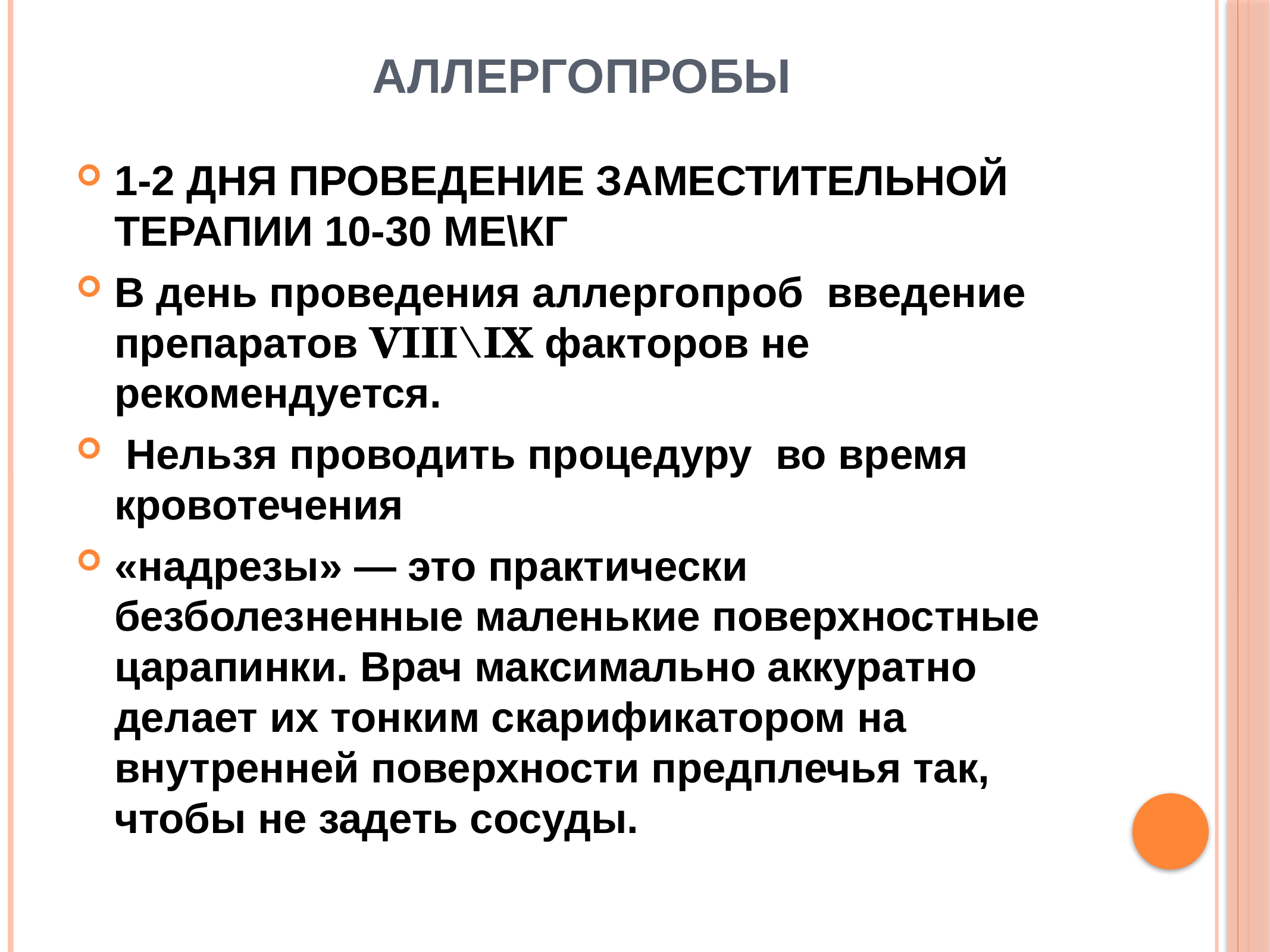

# АЛЛЕРГОПРОБЫ
1-2 ДНЯ ПРОВЕДЕНИЕ ЗАМЕСТИТЕЛЬНОЙ ТЕРАПИИ 10-30 МЕ\КГ
В день проведения аллергопроб  введение препаратов VIII\IX факторов не рекомендуется.
 Нельзя проводить процедуру  во время кровотечения
«надрезы» — это практически безболезненные маленькие поверхностные царапинки. Врач максимально аккуратно делает их тонким скарификатором на внутренней поверхности предплечья так, чтобы не задеть сосуды.